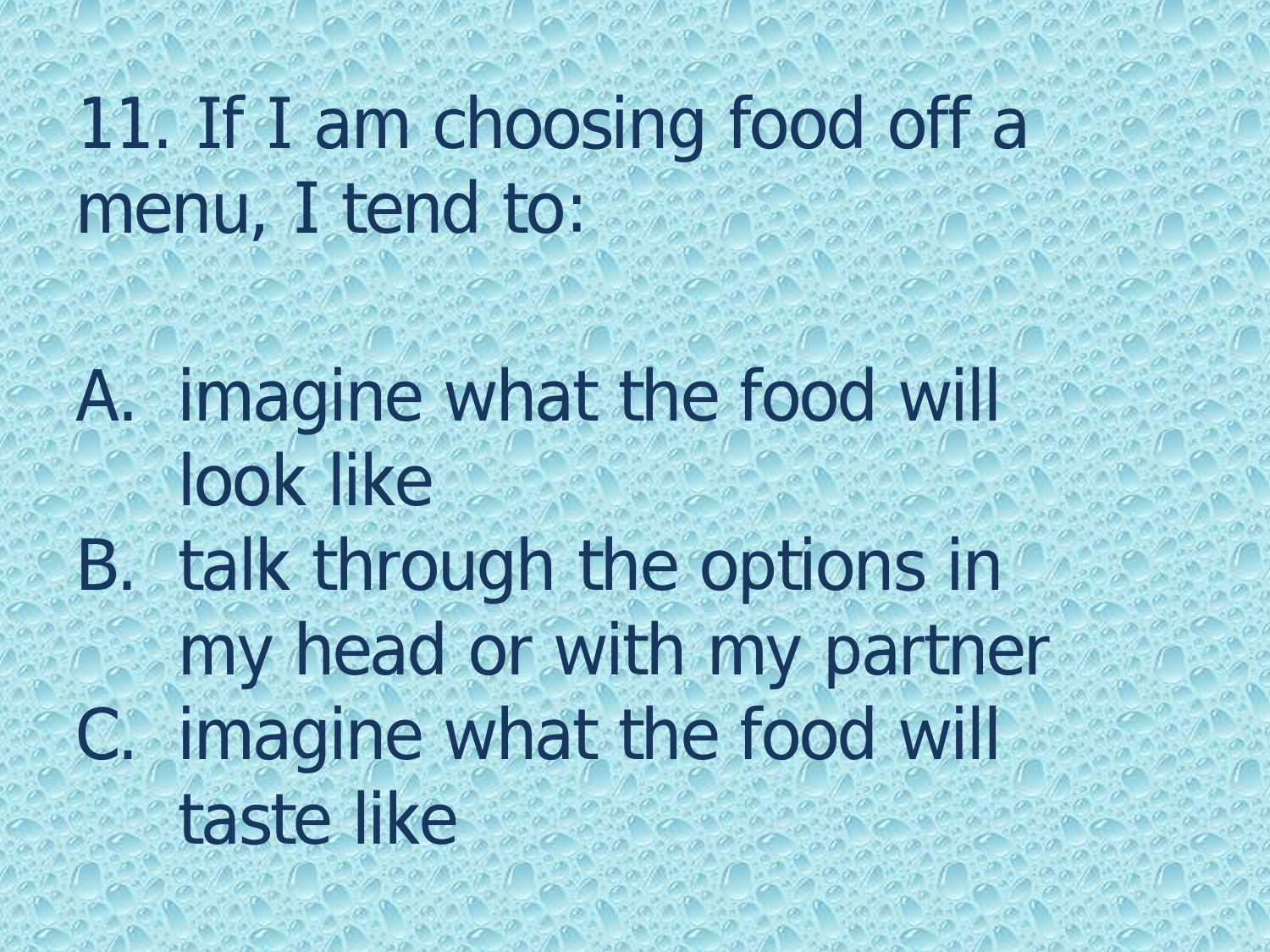

11. If I am choosing food off a menu, I tend to:

imagine what the food will look like
talk through the options in my head or with my partner
imagine what the food will taste like